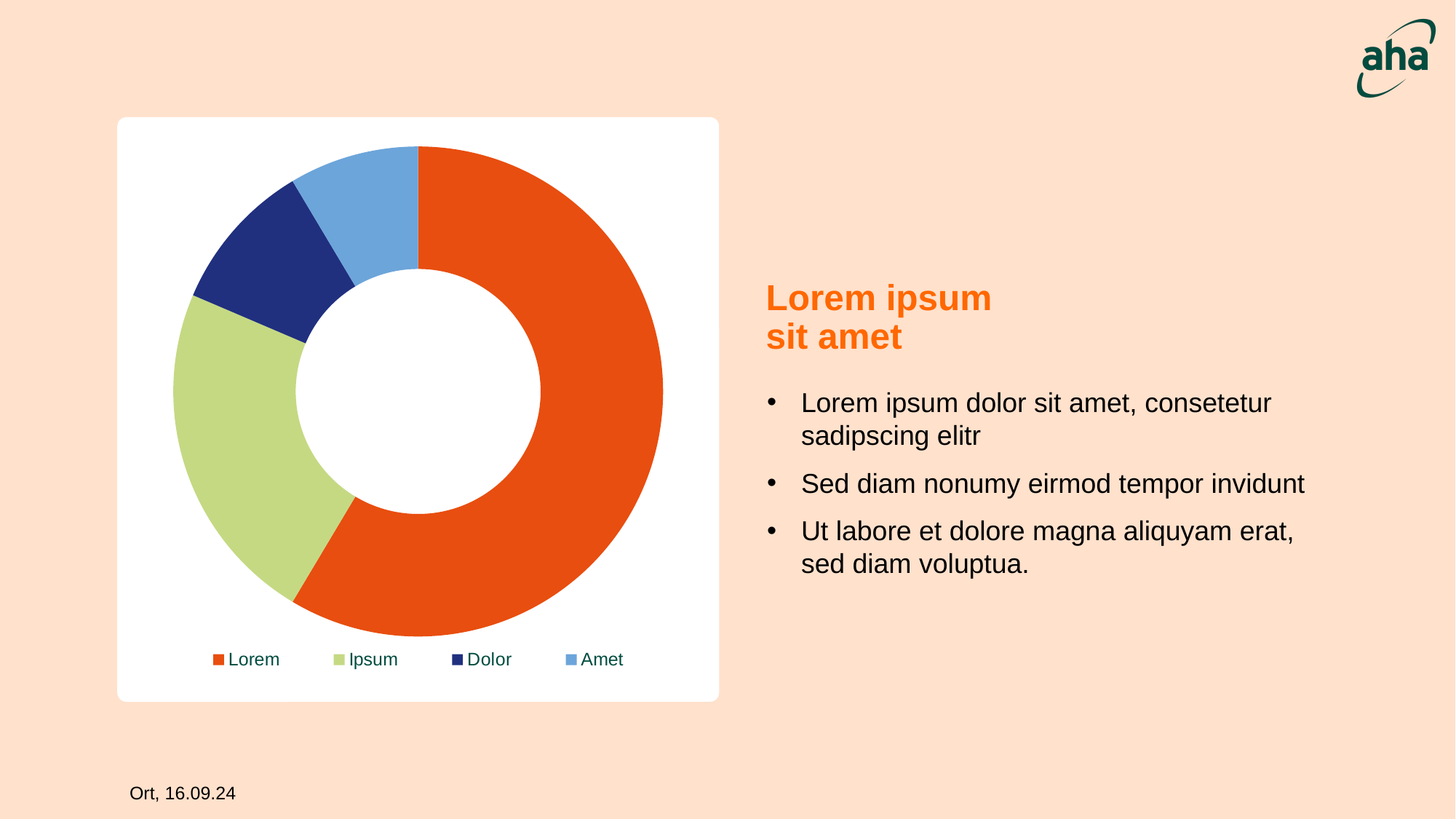

### Chart

| Category | Verkauf |
|---|---|
| Lorem | 8.2 |
| Ipsum | 3.2 |
| Dolor | 1.4 |
| Amet | 1.2 |
# Lorem ipsum
sit amet
Lorem ipsum dolor sit amet, consetetur sadipscing elitr
Sed diam nonumy eirmod tempor invidunt
Ut labore et dolore magna aliquyam erat, sed diam voluptua.
Ort, 16.09.24